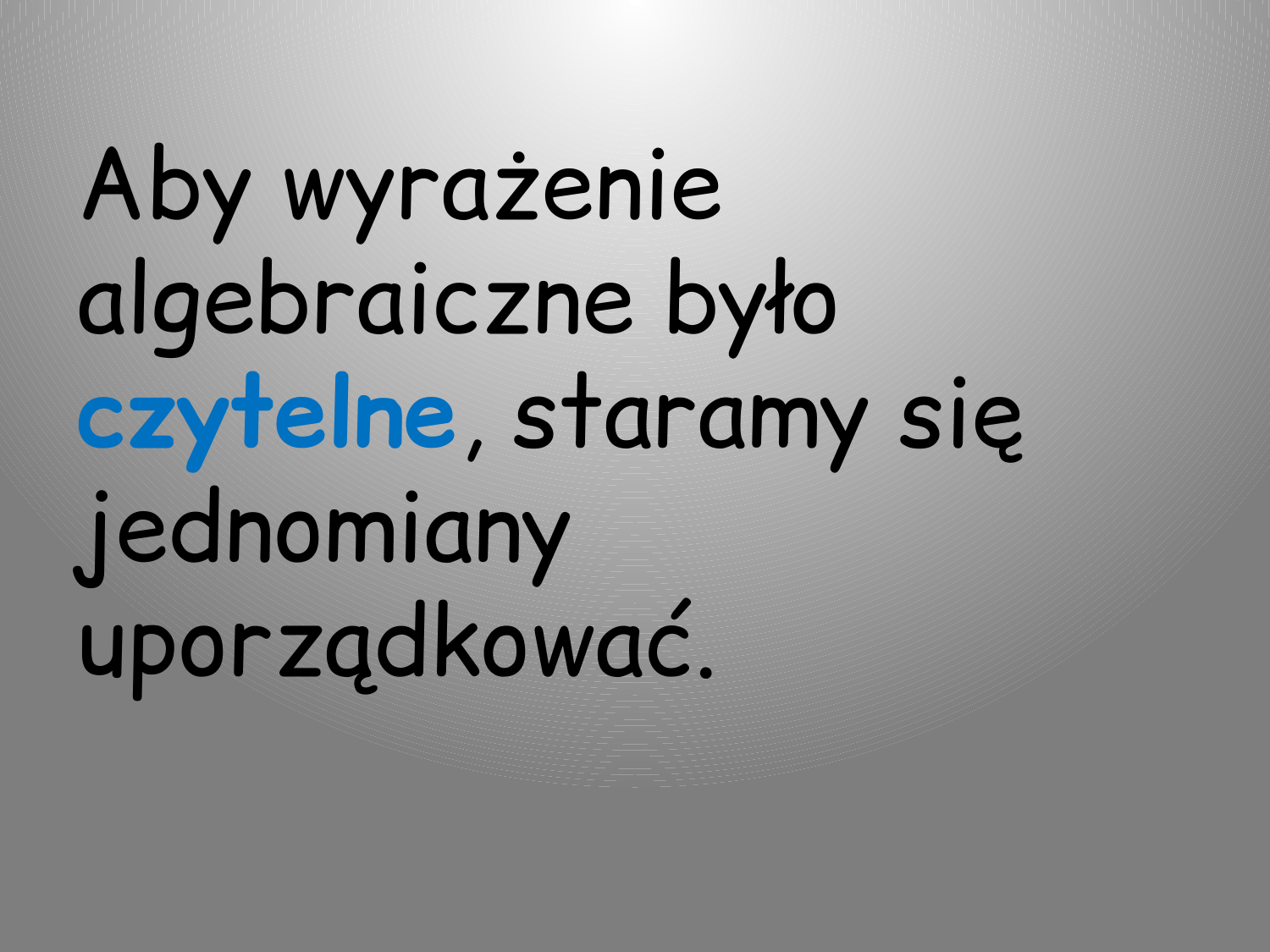

Aby wyrażenie algebraiczne było czytelne, staramy się jednomiany uporządkować.